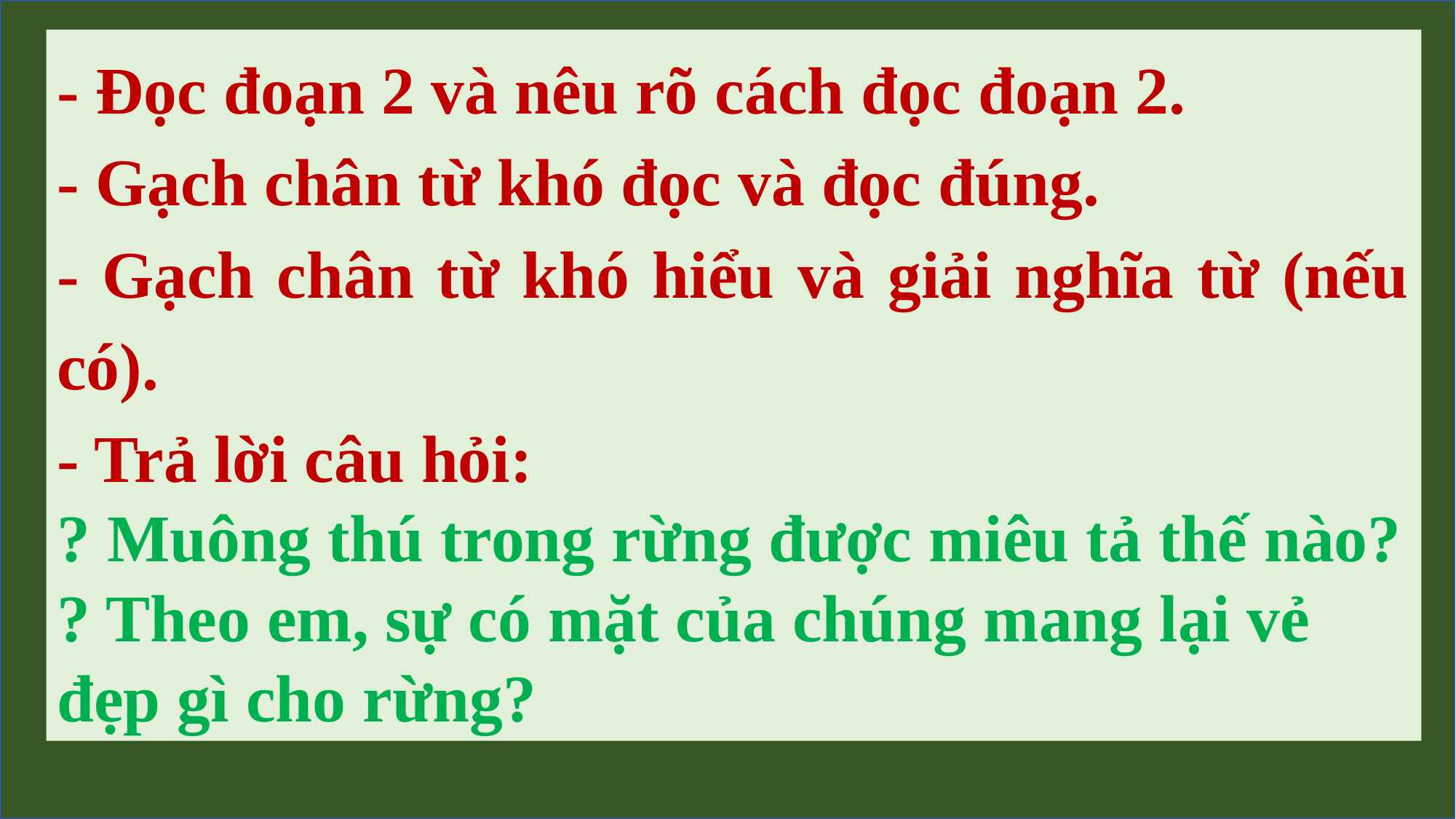

- Đọc đoạn 2 và nêu rõ cách đọc đoạn 2.
- Gạch chân từ khó đọc và đọc đúng.
- Gạch chân từ khó hiểu và giải nghĩa từ (nếu có).
- Trả lời câu hỏi:
? Muông thú trong rừng được miêu tả thế nào?
? Theo em, sự có mặt của chúng mang lại vẻ đẹp gì cho rừng?